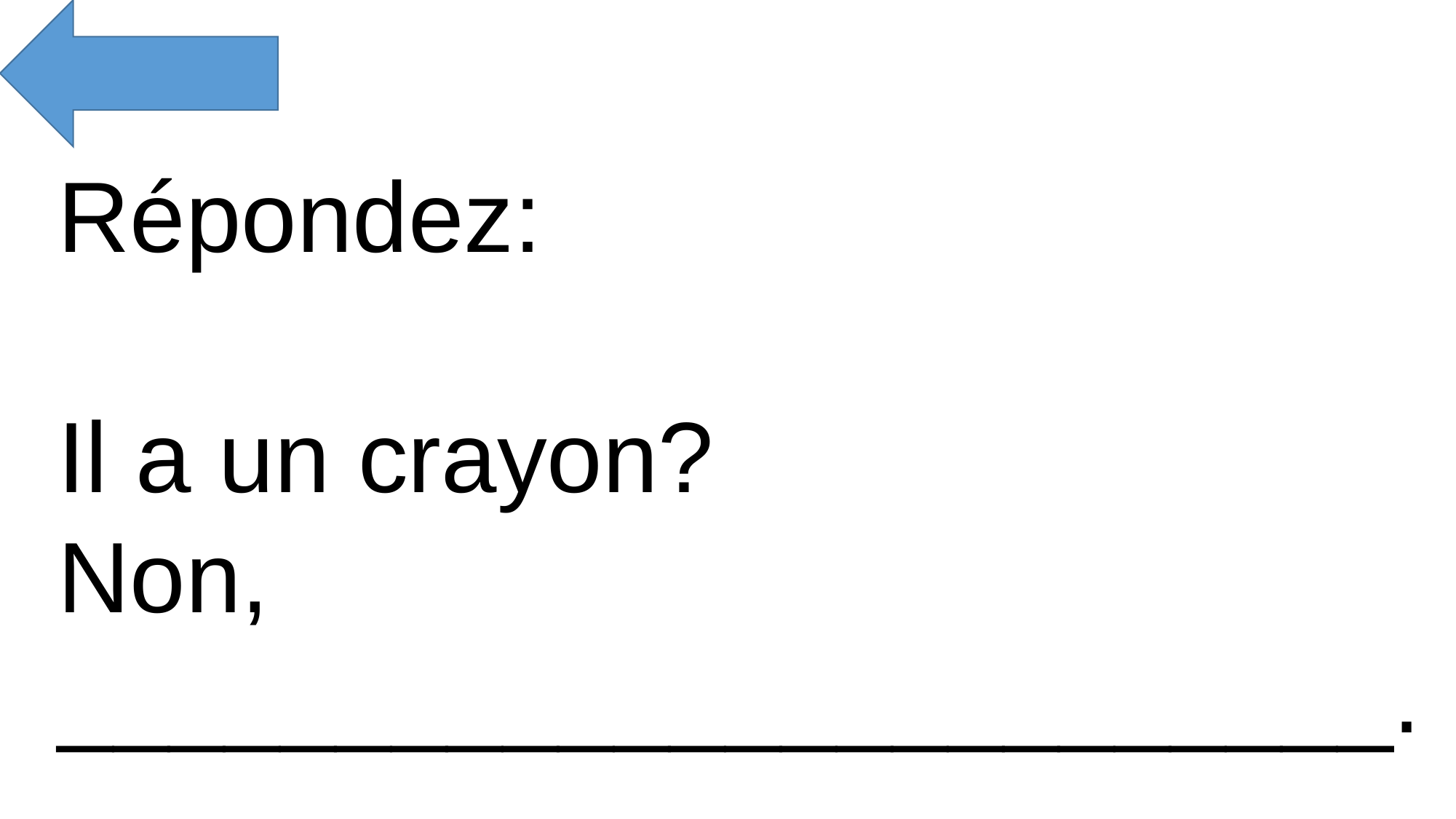

Répondez:

Il a un crayon?
Non, ________________________.